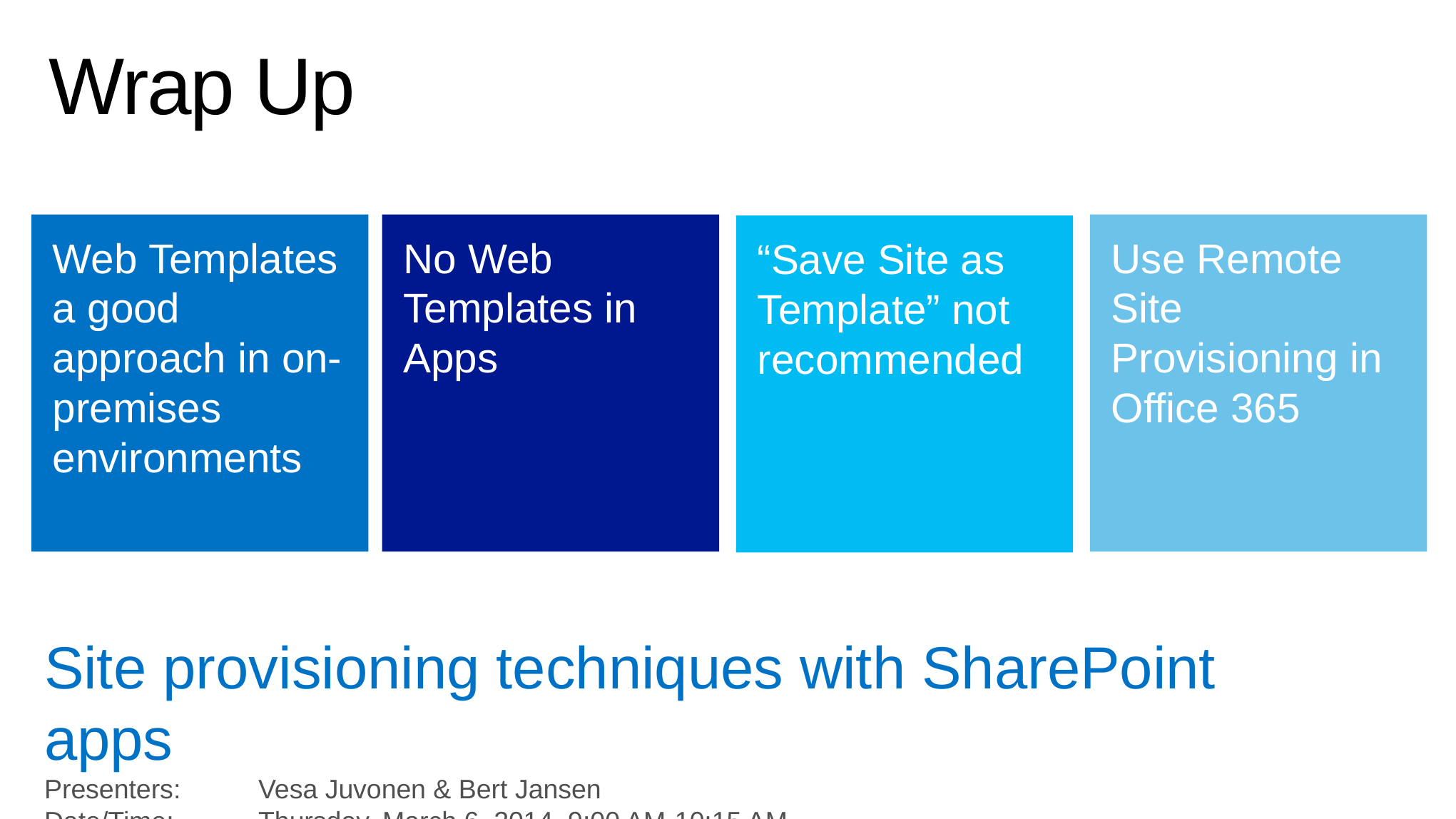

# Wrap Up
Web Templates a good approach in on-premises environments
No Web Templates in Apps
Use Remote Site Provisioning in Office 365
“Save Site as Template” not recommended
Site provisioning techniques with SharePoint apps
Presenters: 	Vesa Juvonen & Bert Jansen
Date/Time: 	Thursday, March 6, 2014, 9:00 AM-10:15 AM
Room:		Palazzo Ballroom K, L